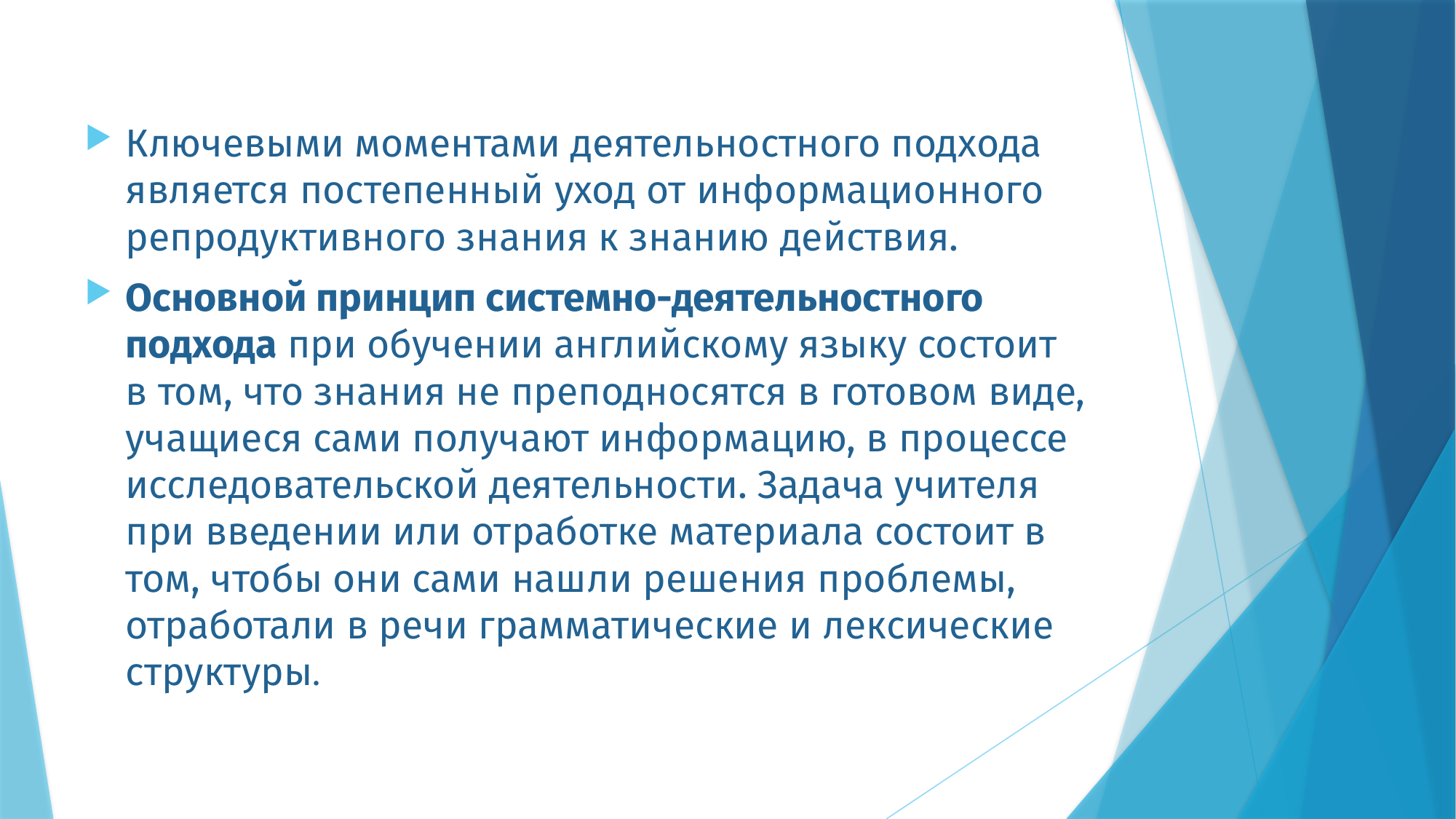

Ключевыми моментами деятельностного подхода является постепенный уход от информационного репродуктивного знания к знанию действия.
Основной принцип системно-деятельностного подхода при обучении английскому языку состоит в том, что знания не преподносятся в готовом виде, учащиеся сами получают информацию, в процессе исследовательской деятельности. Задача учителя при введении или отработке материала состоит в том, чтобы они сами нашли решения проблемы, отработали в речи грамматические и лексические структуры.